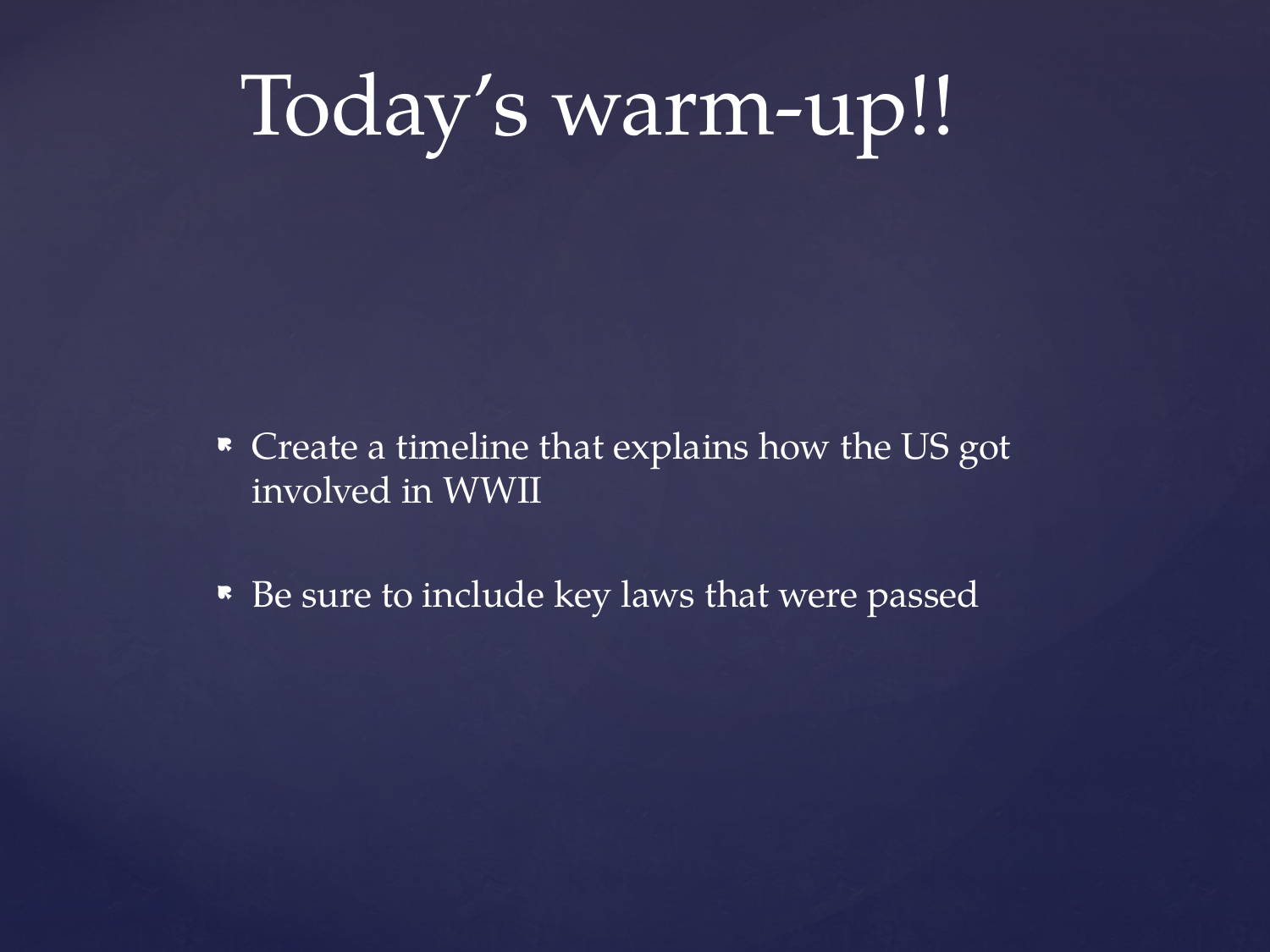

# Today’s warm-up!!
Create a timeline that explains how the US got involved in WWII

Be sure to include key laws that were passed